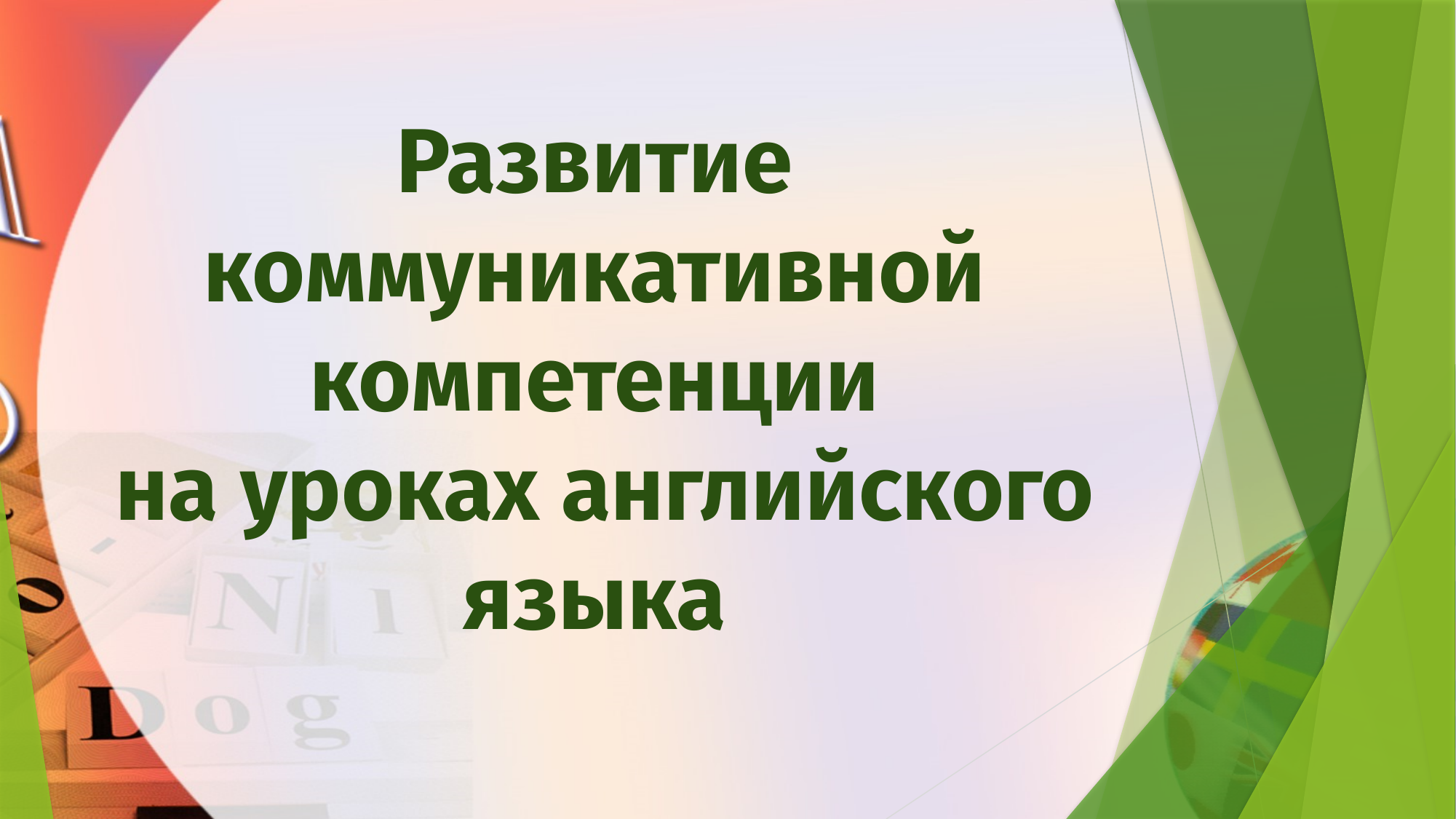

Развитие коммуникативной компетенции
 на уроках английского языка